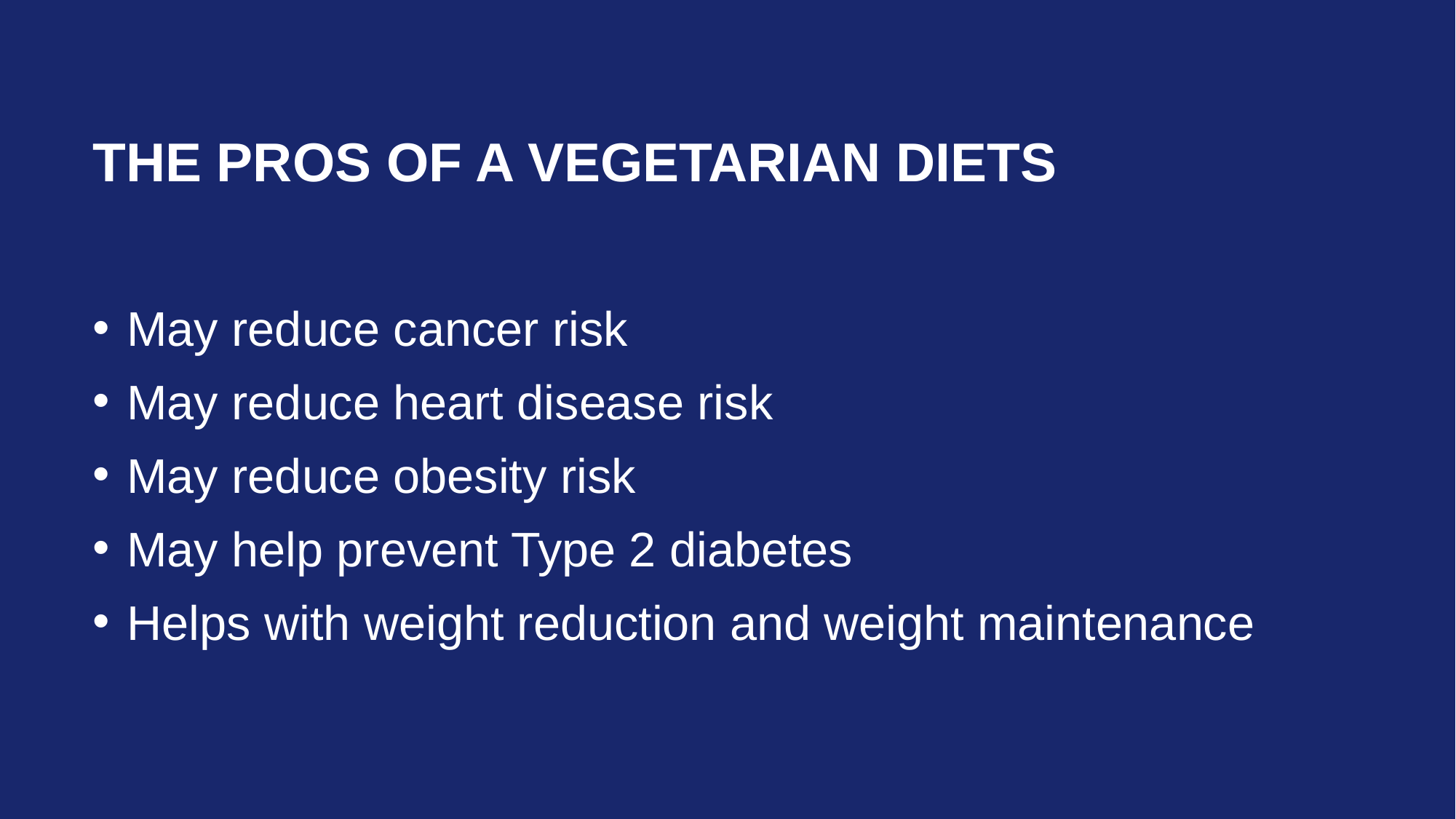

# The Pros of a Vegetarian Diets
May reduce cancer risk
May reduce heart disease risk
May reduce obesity risk
May help prevent Type 2 diabetes
Helps with weight reduction and weight maintenance